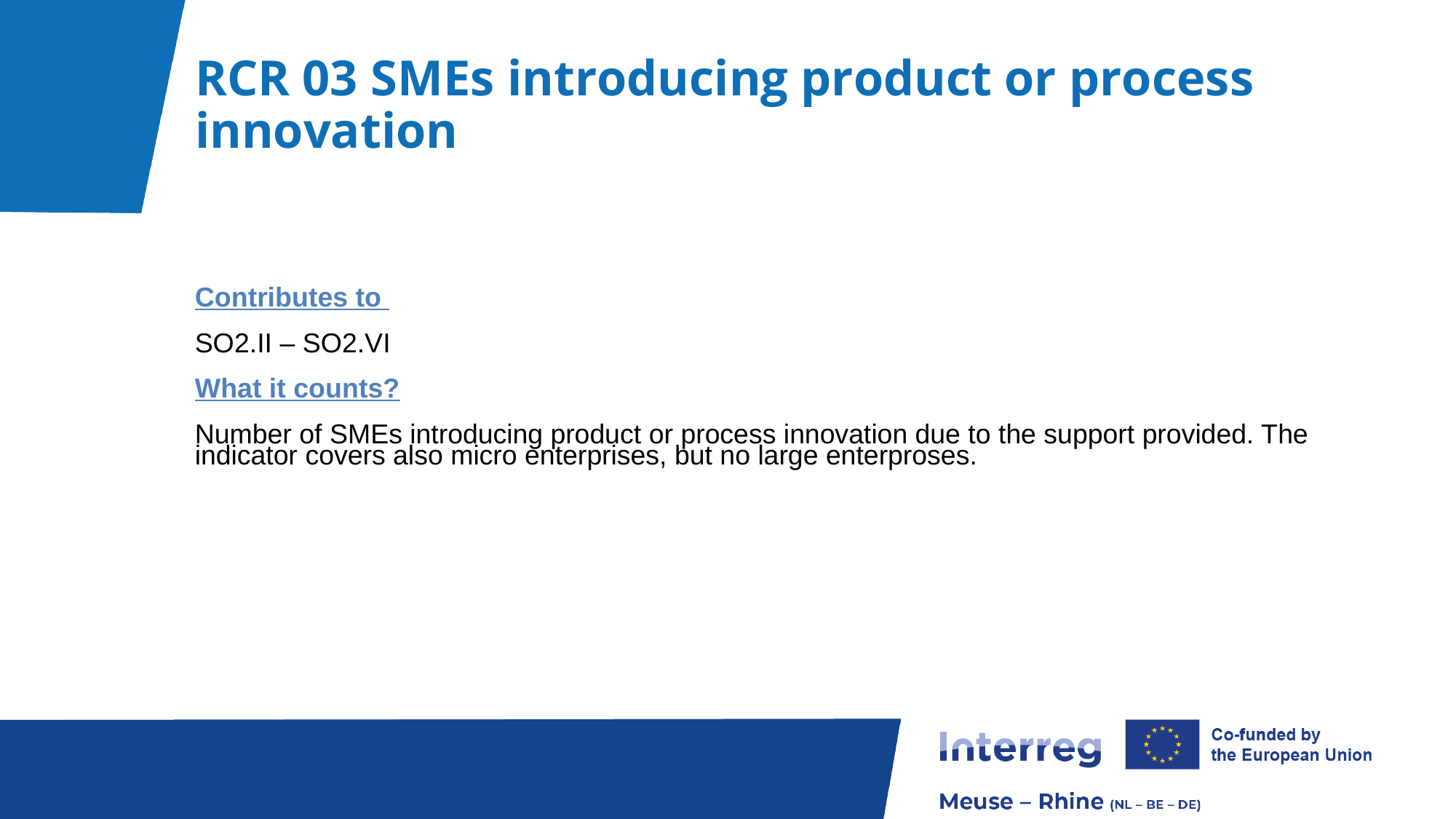

# RCR 03 SMEs introducing product or process innovation

Contributes to
SO2.II – SO2.VI
What it counts?
Number of SMEs introducing product or process innovation due to the support provided. The indicator covers also micro enterprises, but no large enterproses.